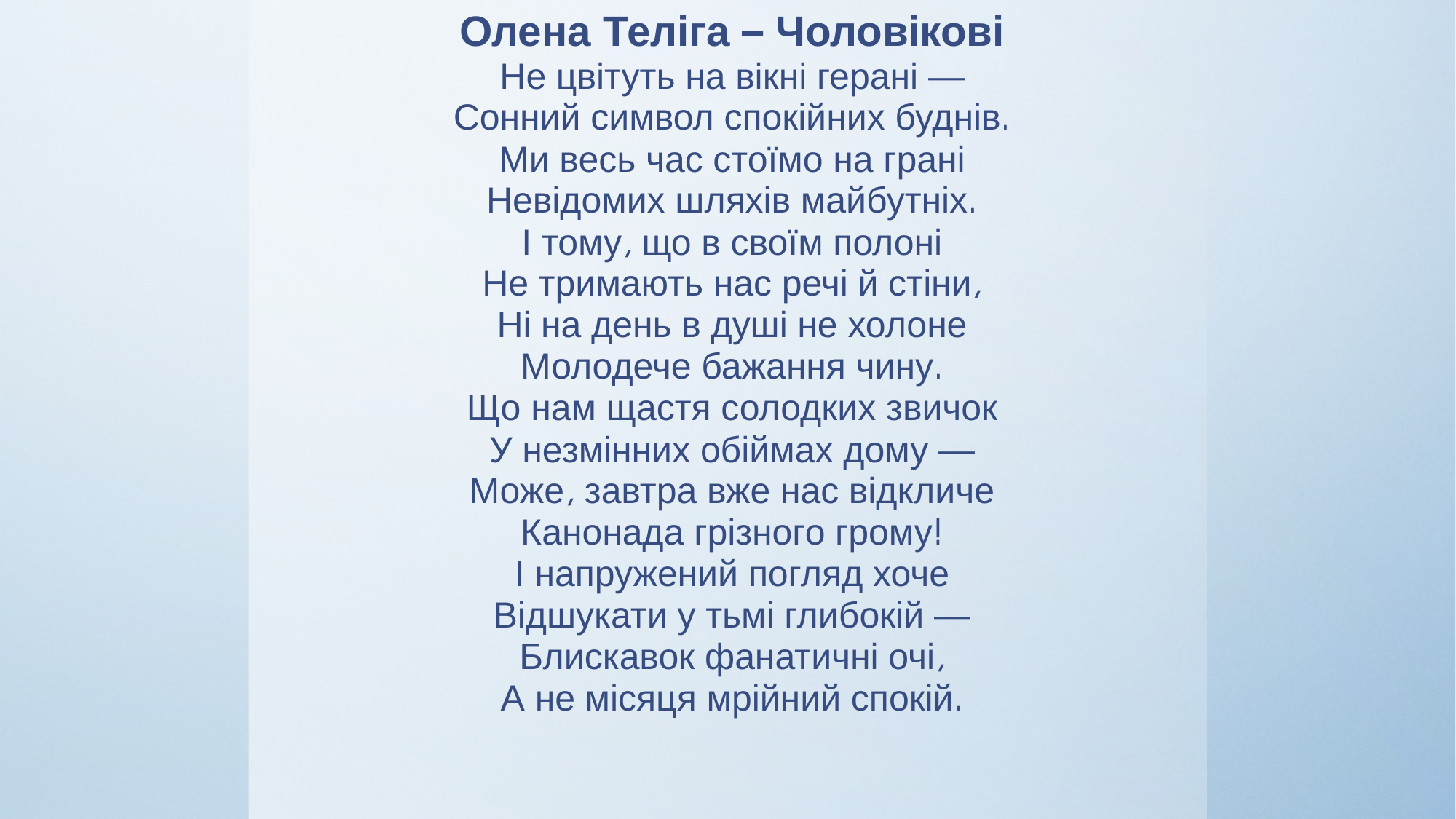

Олена Теліга – Чоловікові
Не цвітуть на вікні герані —
Сонний символ спокійних буднів.
Ми весь час стоїмо на грані
Невідомих шляхів майбутніх.
І тому, що в своїм полоні
Не тримають нас речі й стіни,
Ні на день в душі не холоне
Молодече бажання чину.
Що нам щастя солодких звичок
У незмінних обіймах дому —
Може, завтра вже нас відкличе
Канонада грізного грому!
І напружений погляд хоче
Відшукати у тьмі глибокій —
Блискавок фанатичні очі,
А не місяця мрійний спокій.